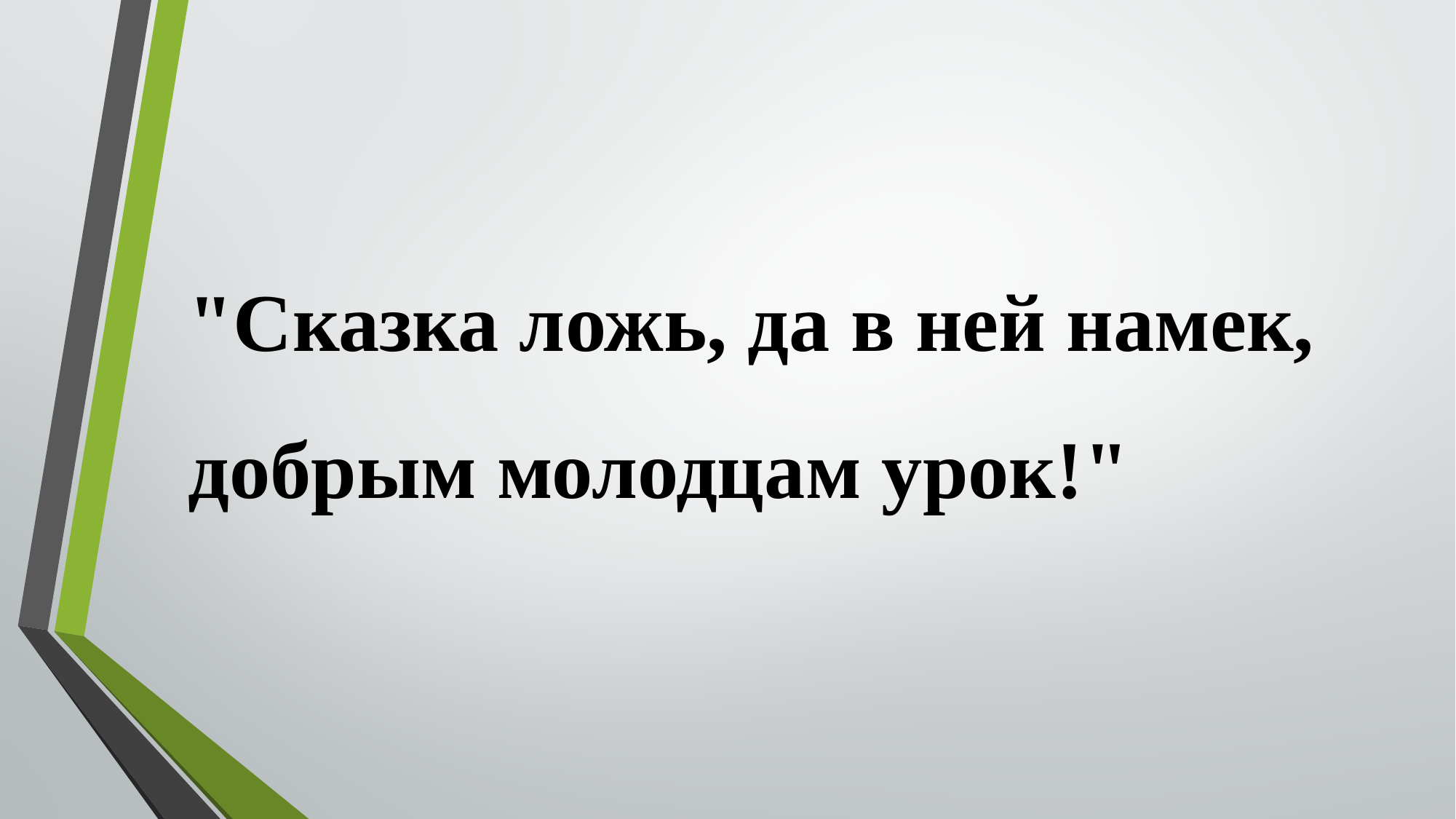

"Сказка ложь, да в ней намек, добрым молодцам урок!"
#